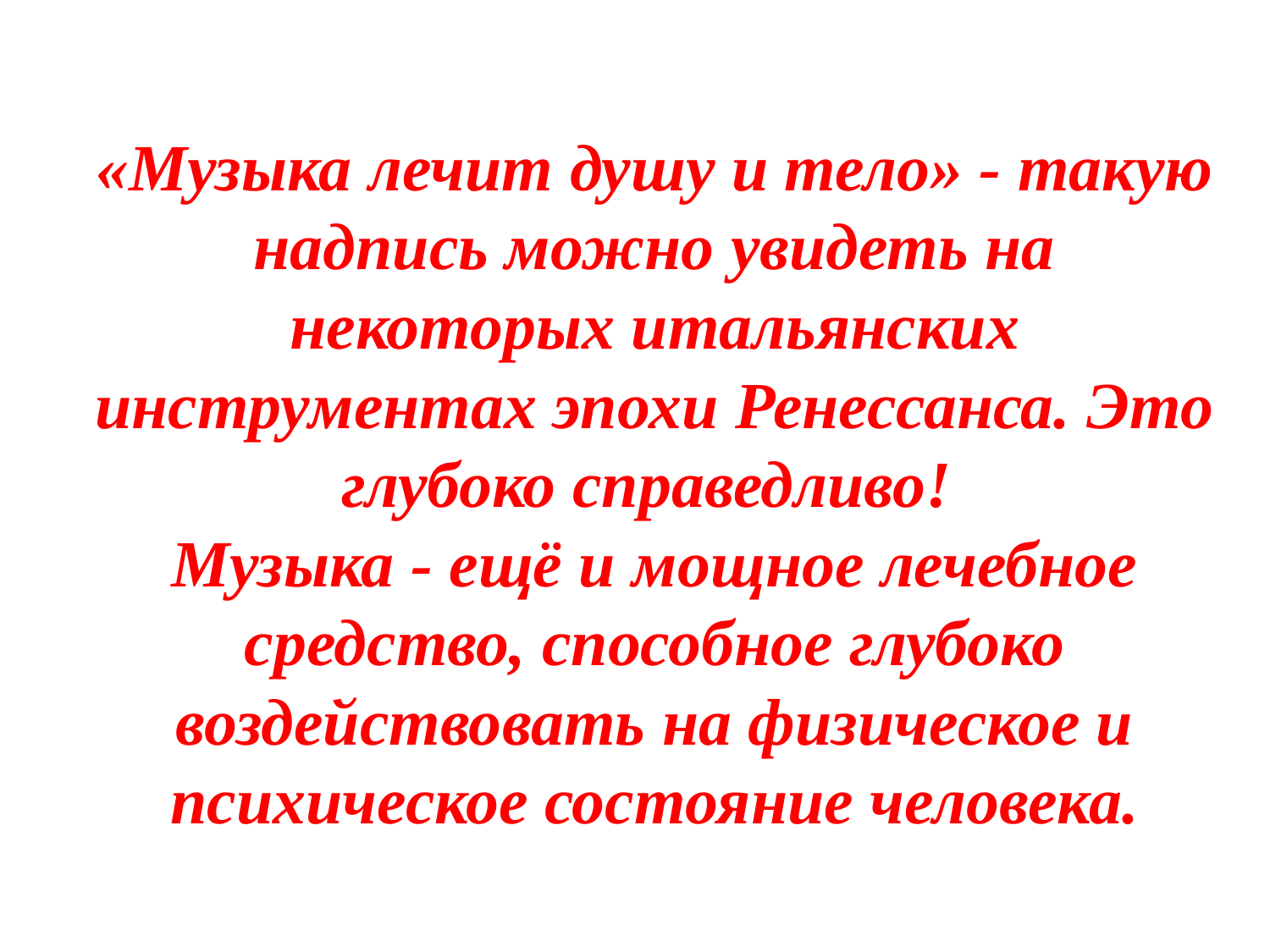

# «Музыка лечит душу и тело» - такую надпись можно увидеть на некоторых итальянских инструментах эпохи Ренессанса. Это глубоко справедливо! Музыка - ещё и мощное лечебное средство, способное глубоко воздействовать на физическое и психическое состояние человека.